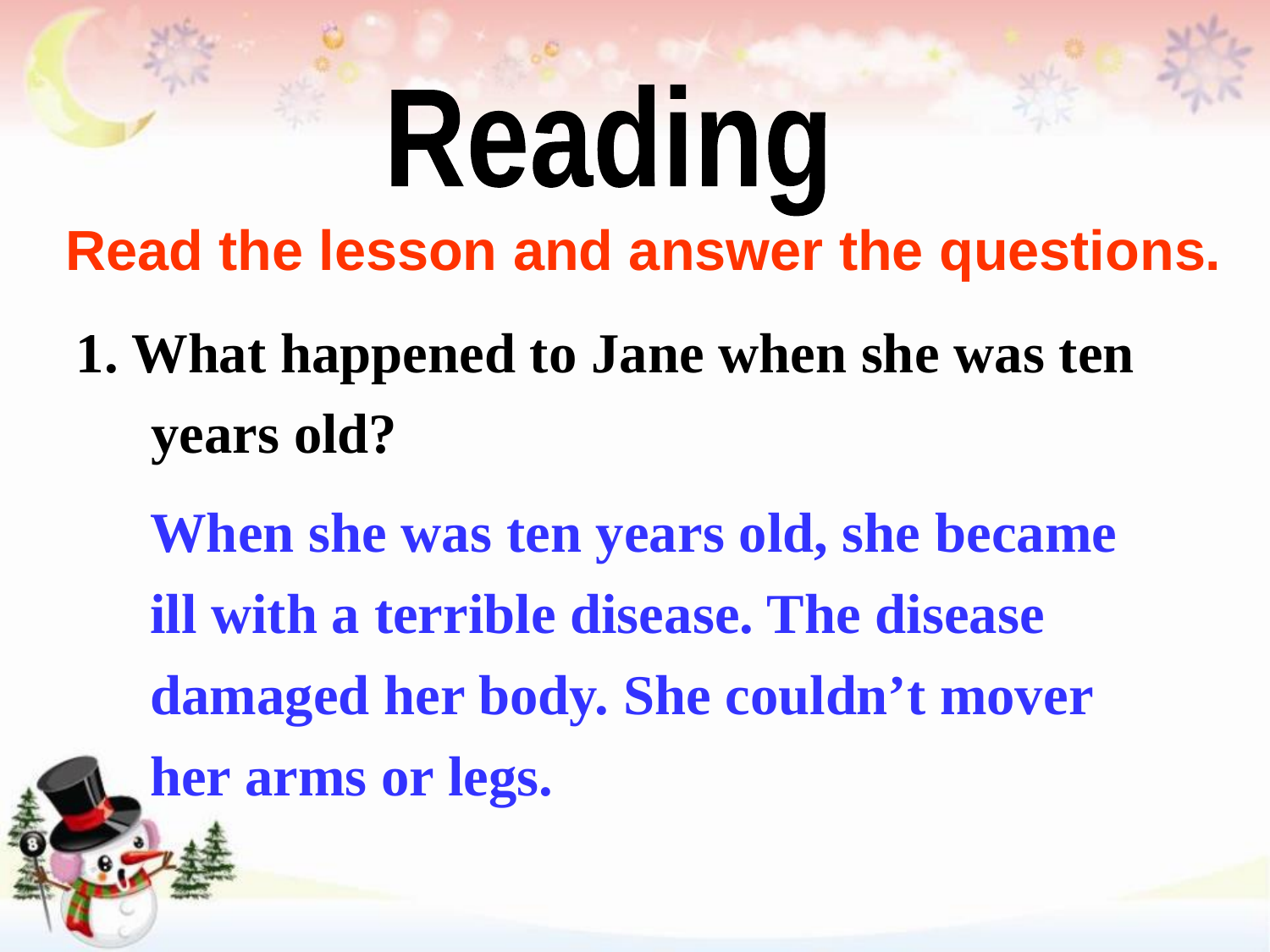

Reading
Read the lesson and answer the questions.
1. What happened to Jane when she was ten years old?
When she was ten years old, she became ill with a terrible disease. The disease damaged her body. She couldn’t mover her arms or legs.